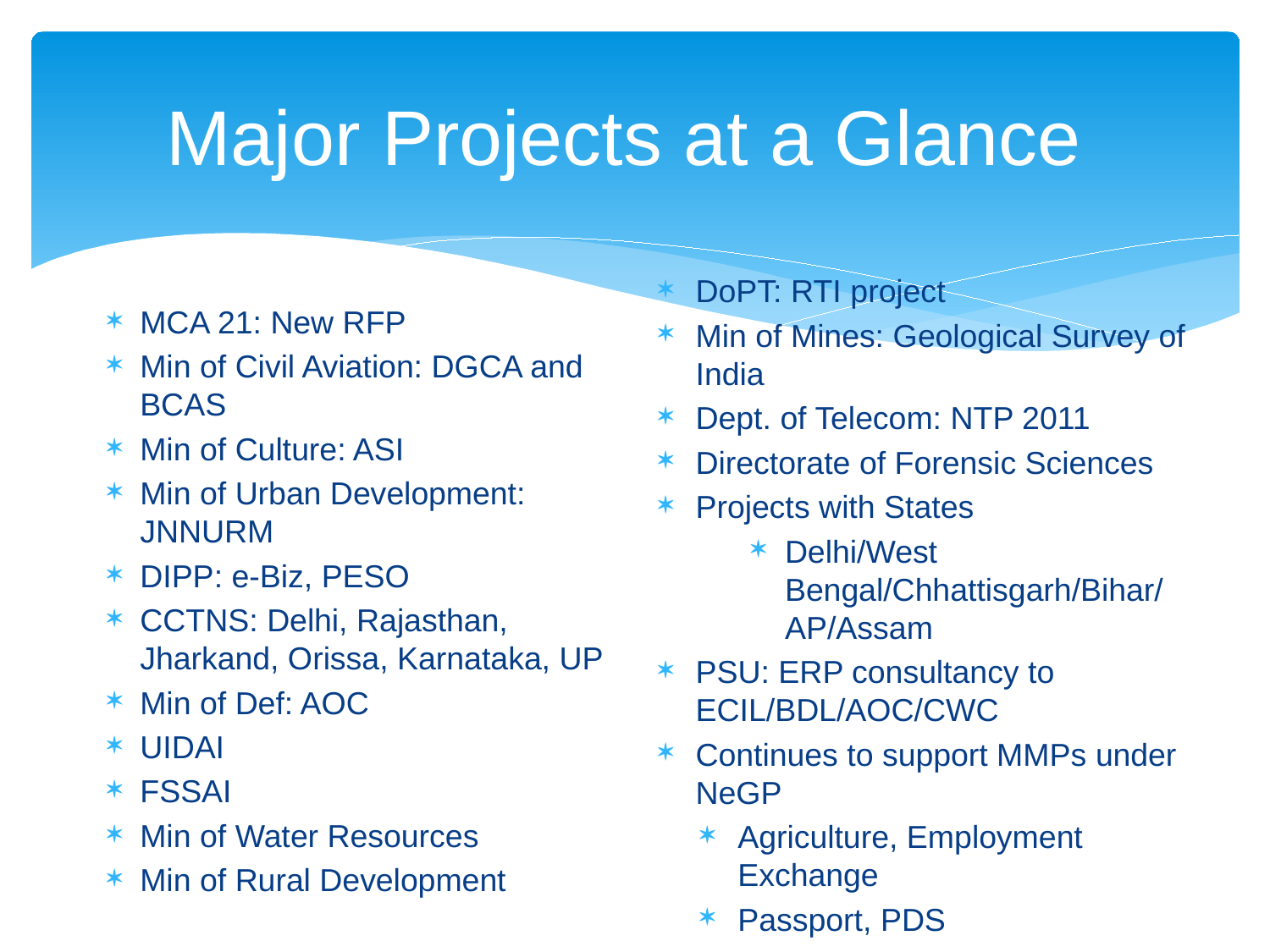

# Major Projects at a Glance
DoPT: RTI project
Min of Mines: Geological Survey of India
Dept. of Telecom: NTP 2011
Directorate of Forensic Sciences
Projects with States
Delhi/West Bengal/Chhattisgarh/Bihar/ AP/Assam
PSU: ERP consultancy to ECIL/BDL/AOC/CWC
Continues to support MMPs under NeGP
Agriculture, Employment Exchange
Passport, PDS

MCA 21: New RFP
Min of Civil Aviation: DGCA and BCAS
Min of Culture: ASI
Min of Urban Development: JNNURM
DIPP: e-Biz, PESO
CCTNS: Delhi, Rajasthan, Jharkand, Orissa, Karnataka, UP
Min of Def: AOC
UIDAI
FSSAI
Min of Water Resources
Min of Rural Development